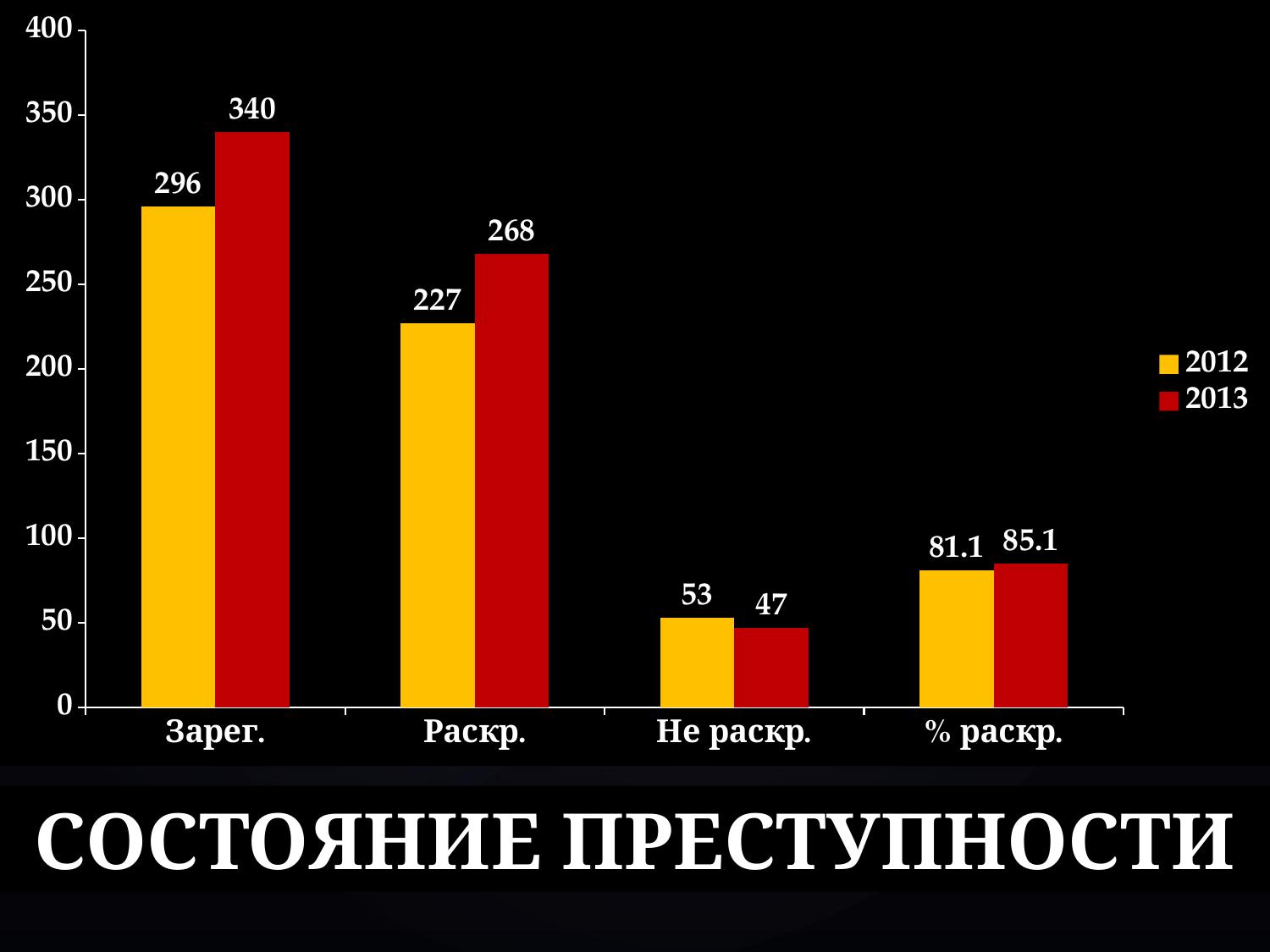

### Chart

| Category | 2012 | 2013 |
|---|---|---|
| Зарег. | 296.0 | 340.0 |
| Раскр. | 227.0 | 268.0 |
| Не раскр. | 53.0 | 47.0 |
| % раскр. | 81.1 | 85.1 |
СОСТОЯНИЕ ПРЕСТУПНОСТИ